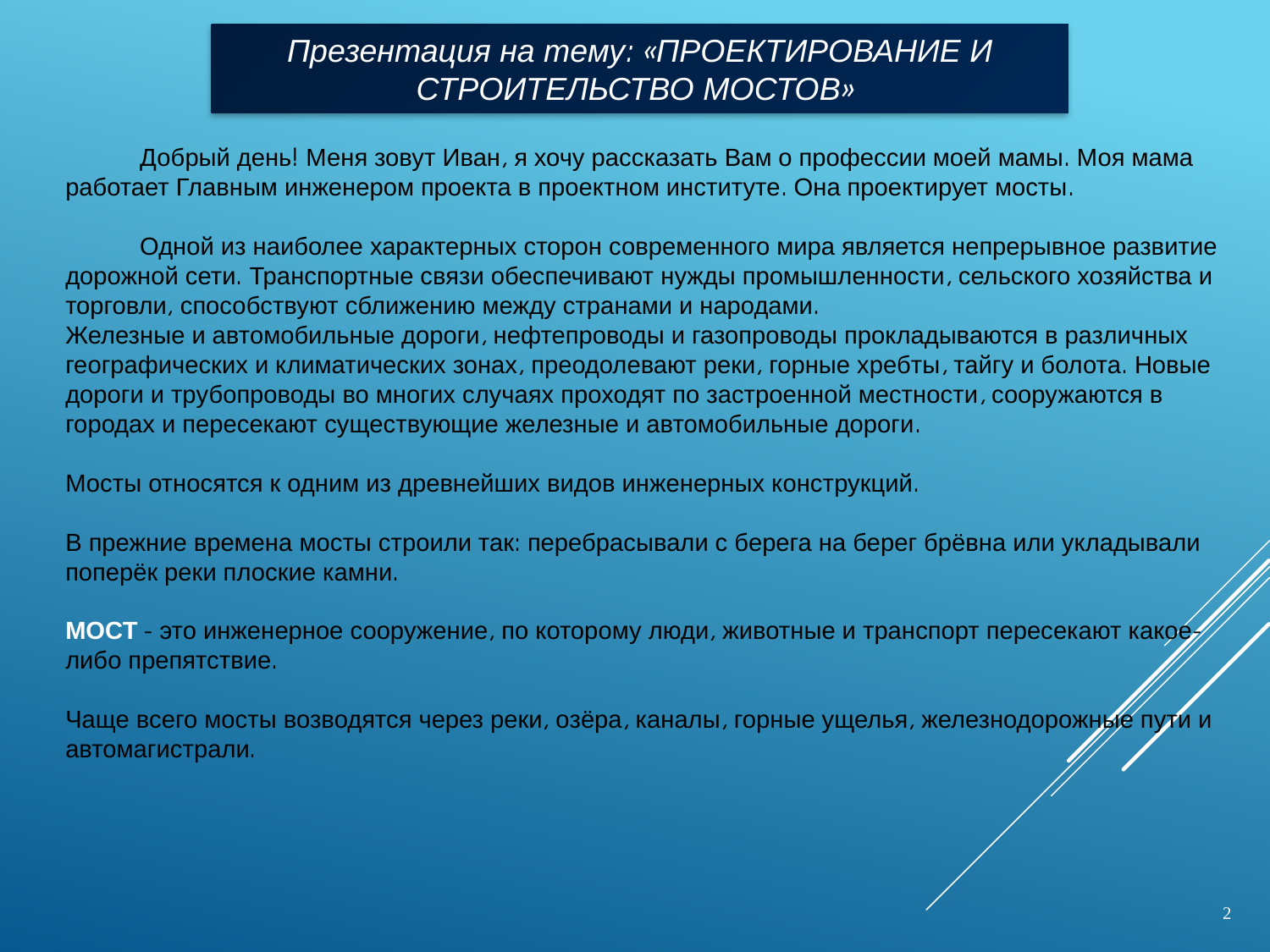

Презентация на тему: «ПРОЕКТИРОВАНИЕ И СТРОИТЕЛЬСТВО МОСТОВ»
           Добрый день! Меня зовут Иван, я хочу рассказать Вам о профессии моей мамы. Моя мама работает Главным инженером проекта в проектном институте. Она проектирует мосты.

           Одной из наиболее характерных сторон современного мира является непрерывное развитие дорожной сети. Транспортные связи обеспечивают нужды промышленности, сельского хозяйства и торговли, способствуют сближению между странами и народами.
Железные и автомобильные дороги, нефтепроводы и газопроводы прокладываются в различных географических и климатических зонах, преодолевают реки, горные хребты, тайгу и болота. Новые дороги и трубопроводы во многих случаях проходят по застроенной местности, сооружаются в городах и пересекают существующие железные и автомобильные дороги.

Мосты относятся к одним из древнейших видов инженерных конструкций.

В прежние времена мосты строили так: перебрасывали с берега на берег брёвна или укладывали поперёк реки плоские камни.

МОСТ - это инженерное сооружение, по которому люди, животные и транспорт пересекают какое-либо препятствие.

Чаще всего мосты возводятся через реки, озёра, каналы, горные ущелья, железнодорожные пути и автомагистрали.

2